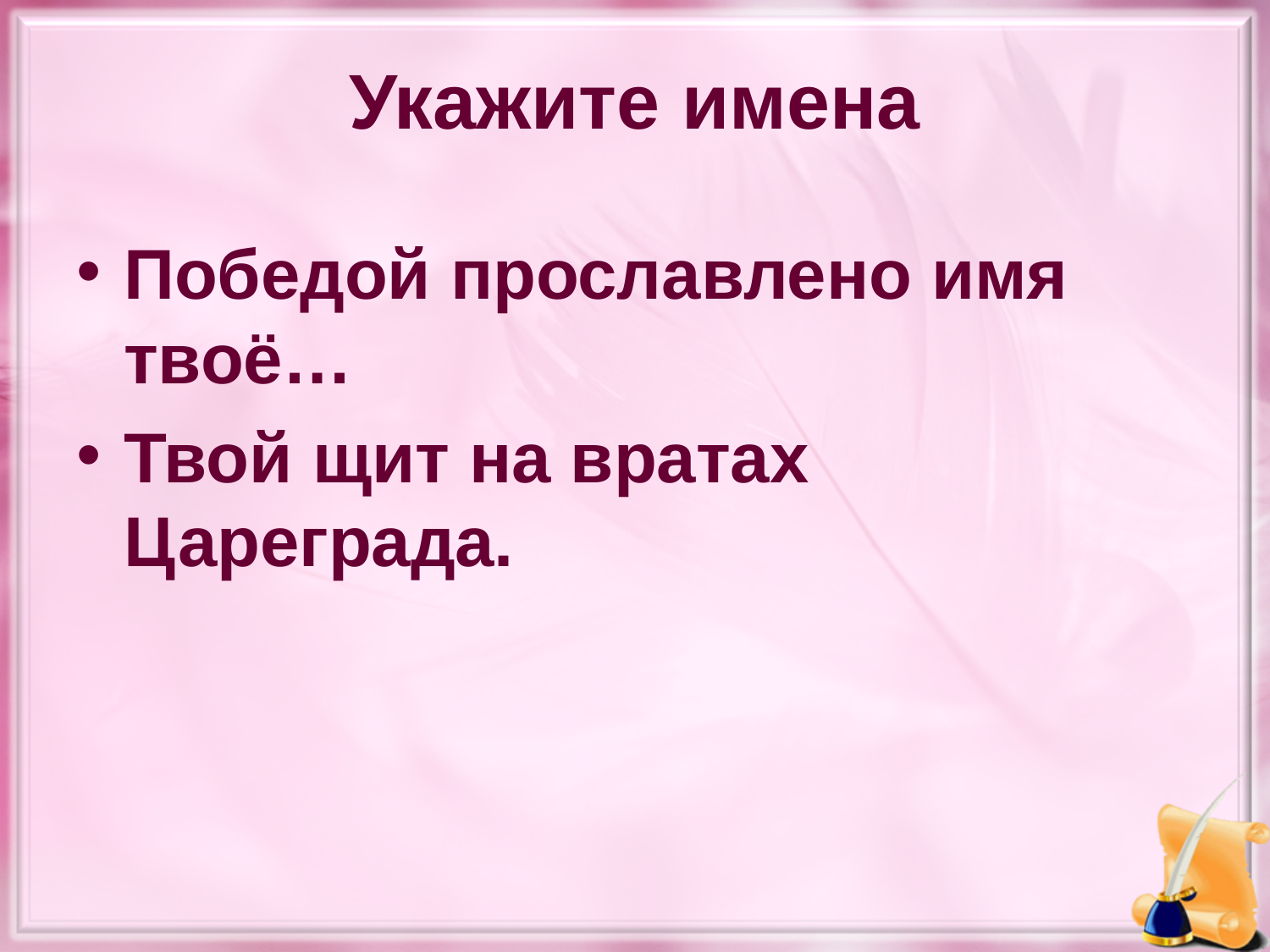

# Укажите имена
Победой прославлено имя твоё…
Твой щит на вратах Цареграда.